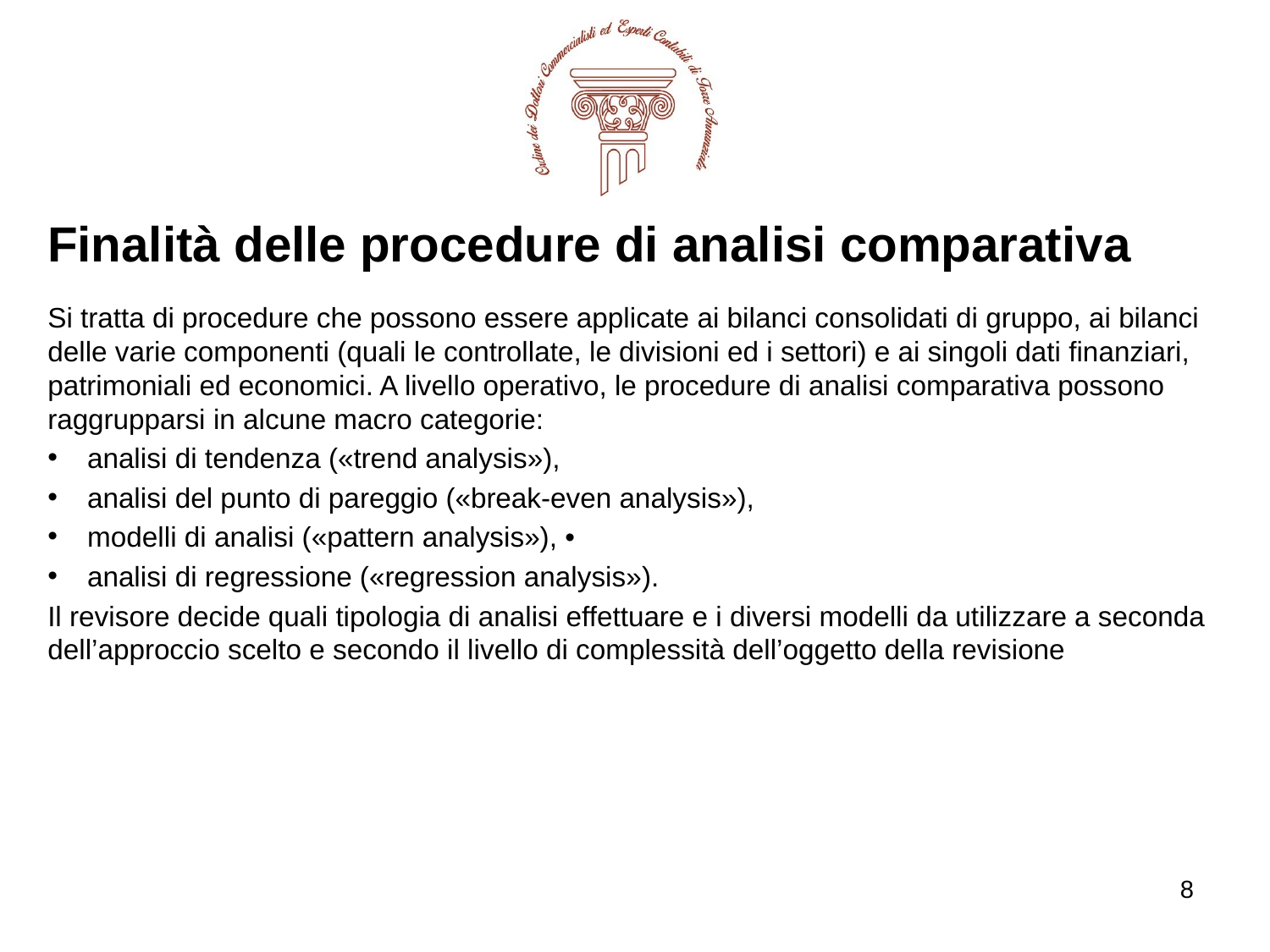

Finalità delle procedure di analisi comparativa

Si tratta di procedure che possono essere applicate ai bilanci consolidati di gruppo, ai bilanci delle varie componenti (quali le controllate, le divisioni ed i settori) e ai singoli dati finanziari, patrimoniali ed economici. A livello operativo, le procedure di analisi comparativa possono raggrupparsi in alcune macro categorie:
analisi di tendenza («trend analysis»),
analisi del punto di pareggio («break-even analysis»),
modelli di analisi («pattern analysis»), •
analisi di regressione («regression analysis»).
Il revisore decide quali tipologia di analisi effettuare e i diversi modelli da utilizzare a seconda dell’approccio scelto e secondo il livello di complessità dell’oggetto della revisione

8